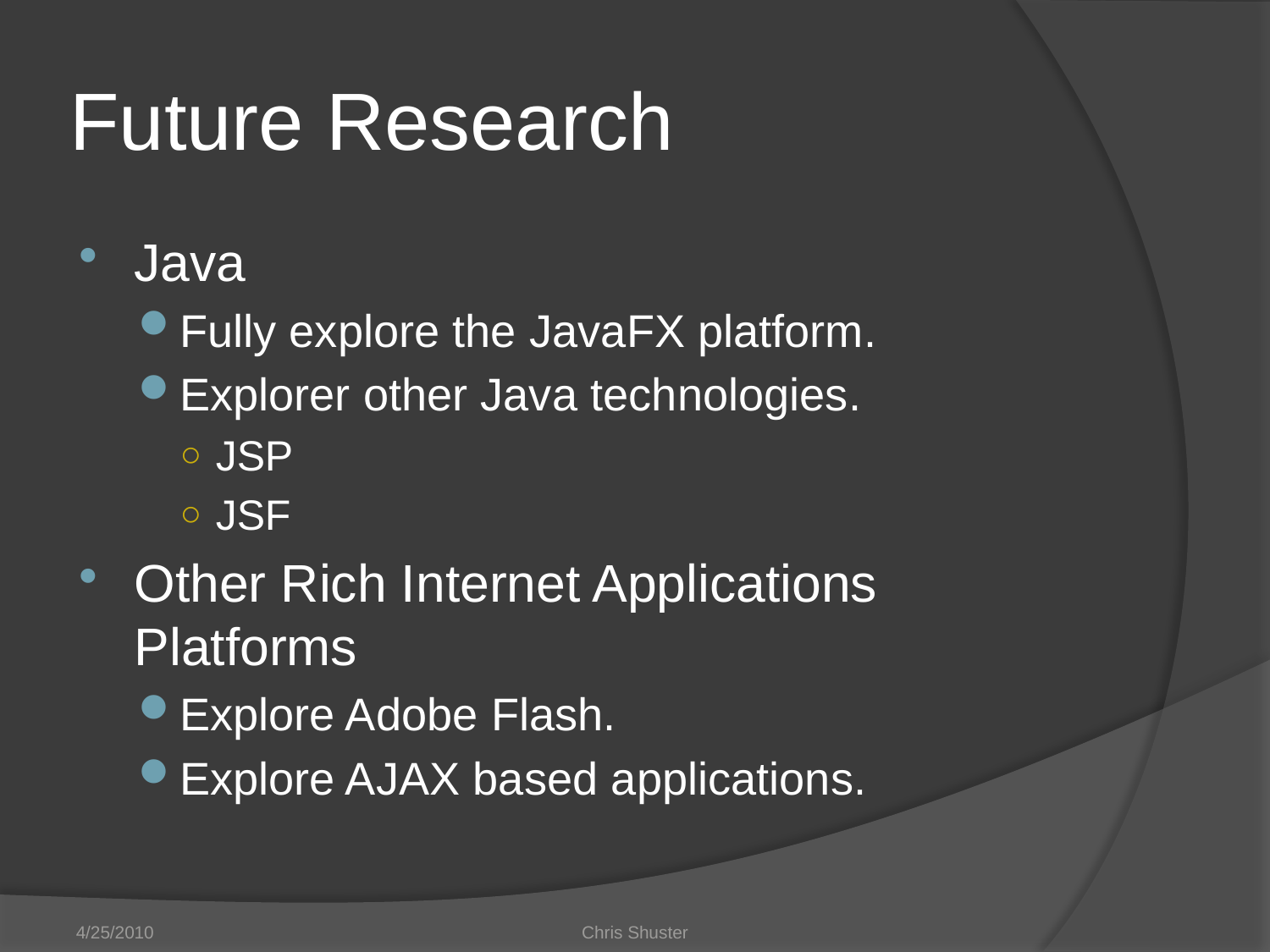

# Future Research
Java
Fully explore the JavaFX platform.
Explorer other Java technologies.
JSP
JSF
Other Rich Internet Applications Platforms
Explore Adobe Flash.
Explore AJAX based applications.
4/25/2010
Chris Shuster